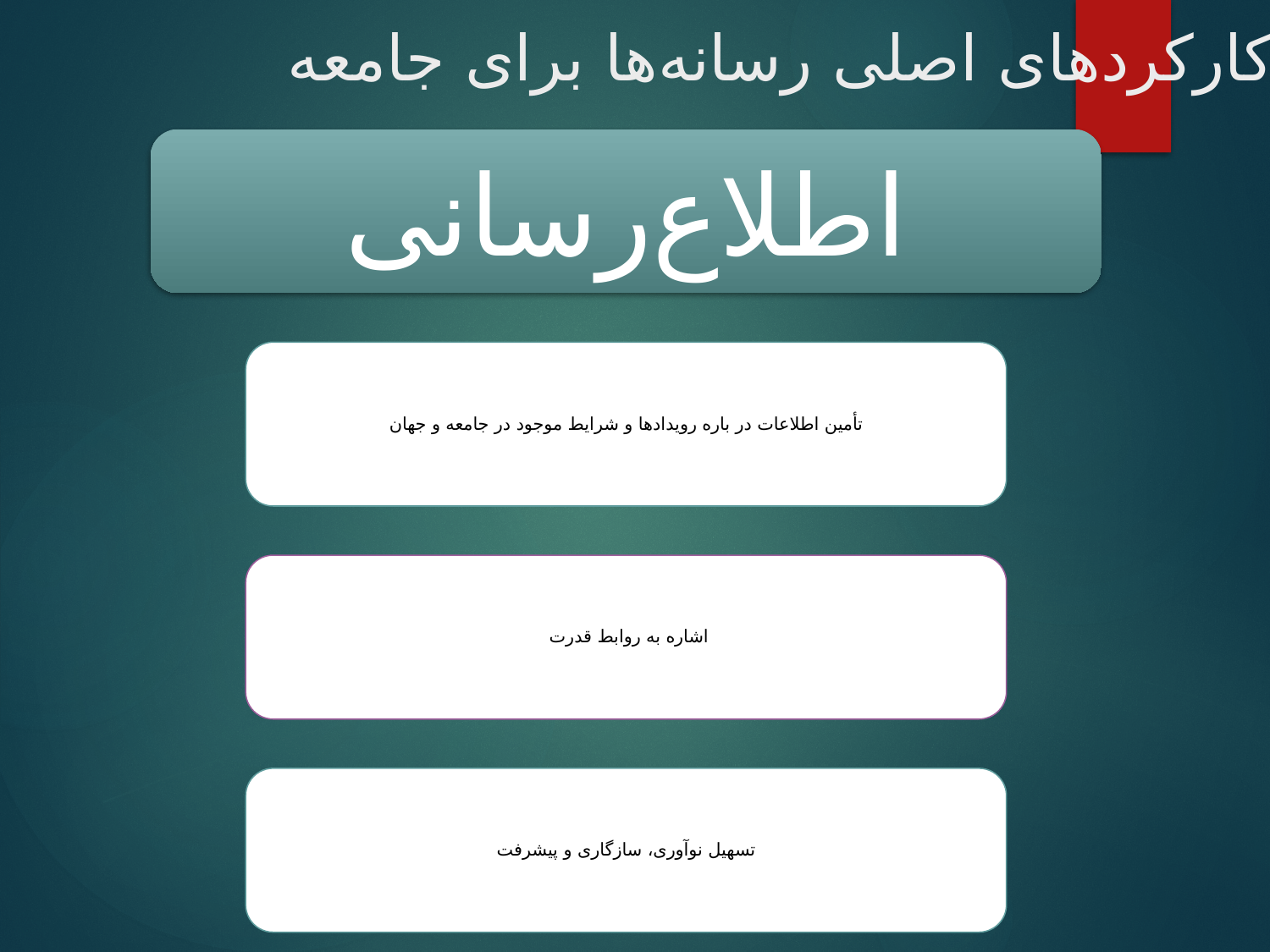

# کارکردهای اصلی رسانه‌ها برای جامعه
اشاره به روابط قدرت
تسهیل نوآوری، سازگاری و پیشرفت